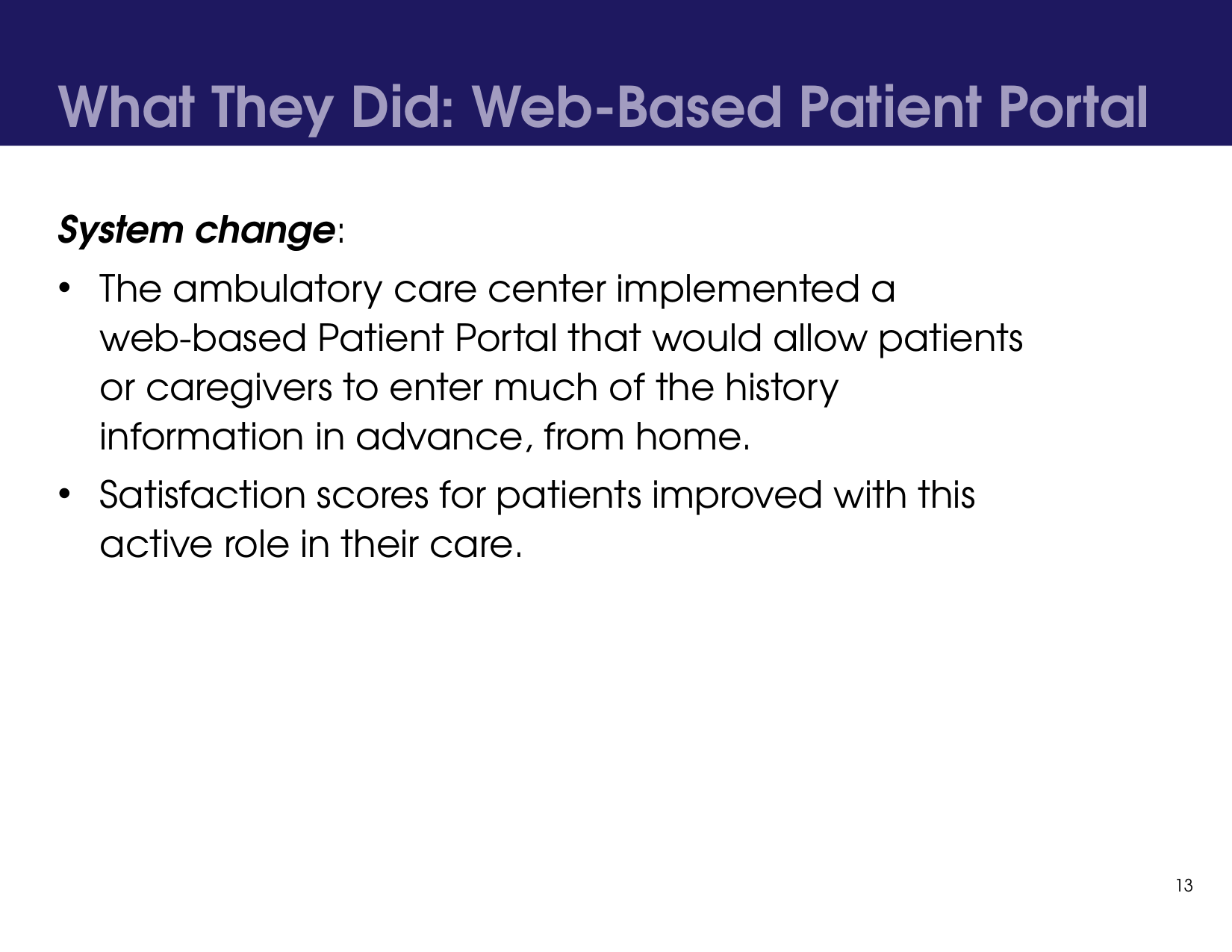

# What They Did: Web-Based Patient Portal
System change:
The ambulatory care center implemented a web‑based Patient Portal that would allow patients or caregivers to enter much of the history information in advance, from home.
Satisfaction scores for patients improved with this active role in their care.
13